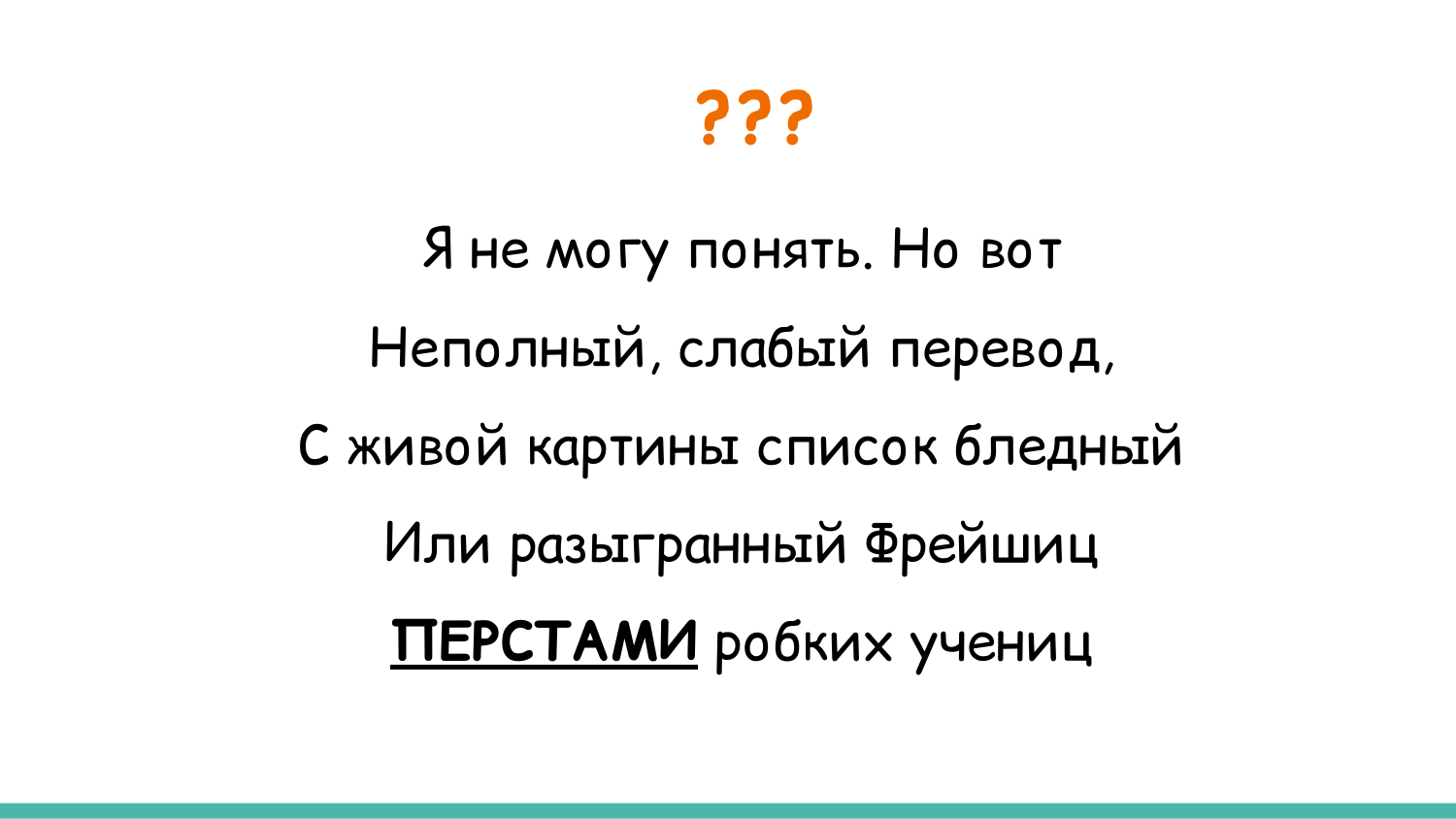

# ???
Я не могу понять. Но вот
Неполный, слабый перевод,
С живой картины список бледный
Или разыгранный Фрейшиц
ПЕРСТАМИ робких учениц